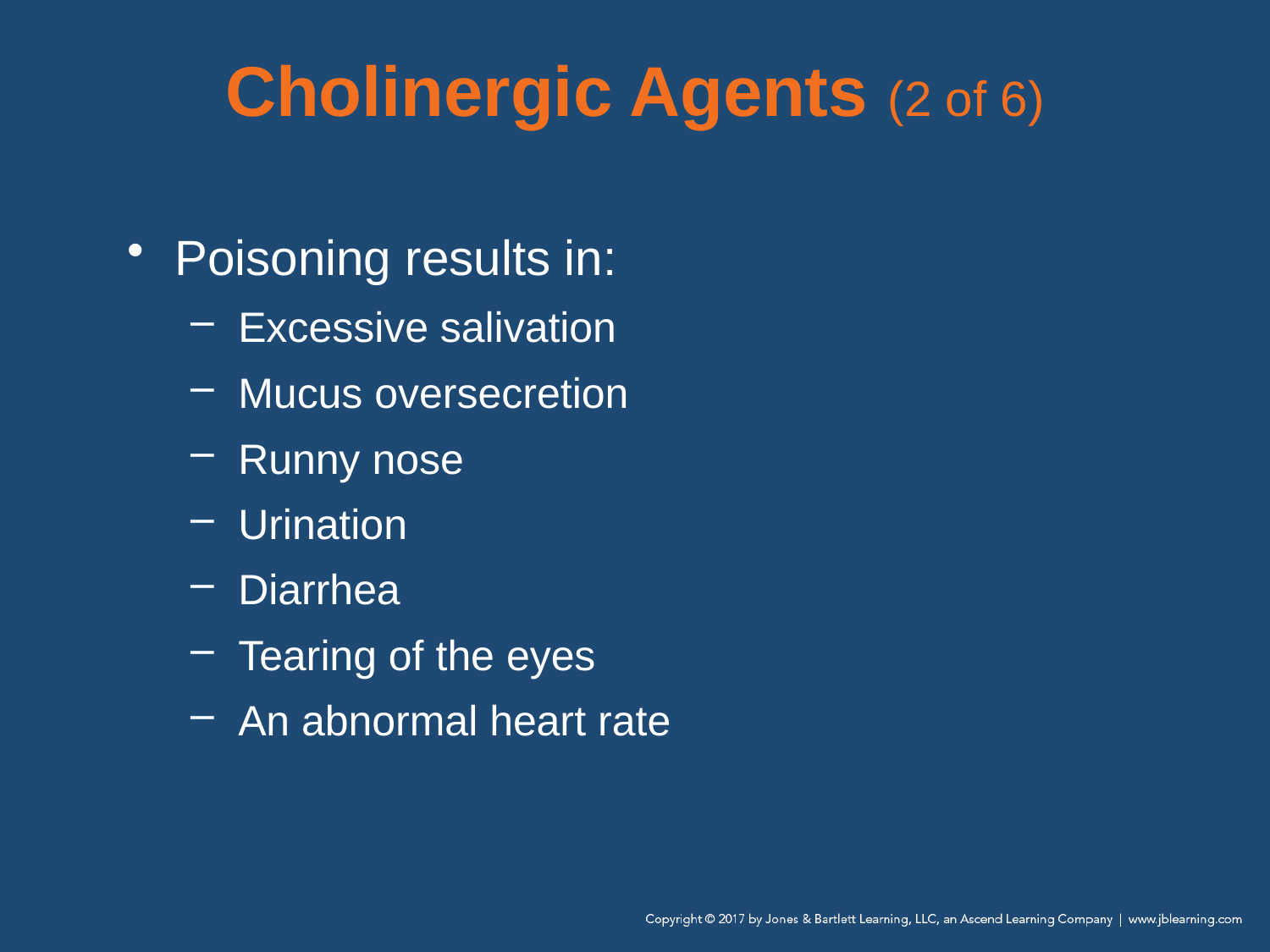

# Cholinergic Agents (2 of 6)
Poisoning results in:
Excessive salivation
Mucus oversecretion
Runny nose
Urination
Diarrhea
Tearing of the eyes
An abnormal heart rate